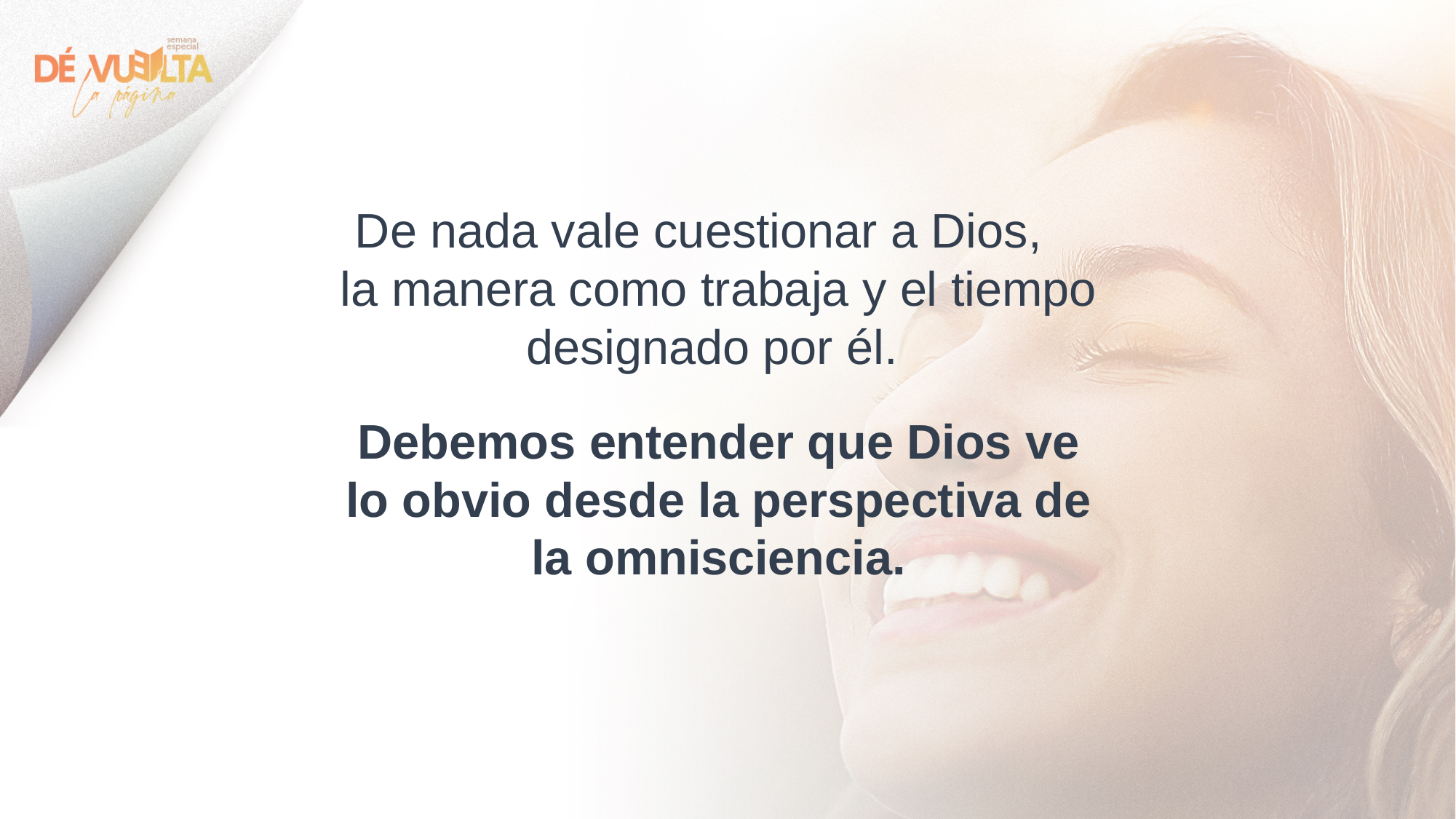

De nada vale cuestionar a Dios,    la manera como trabaja y el tiempo designado por él.
Debemos entender que Dios ve lo obvio desde la perspectiva de la omnisciencia.